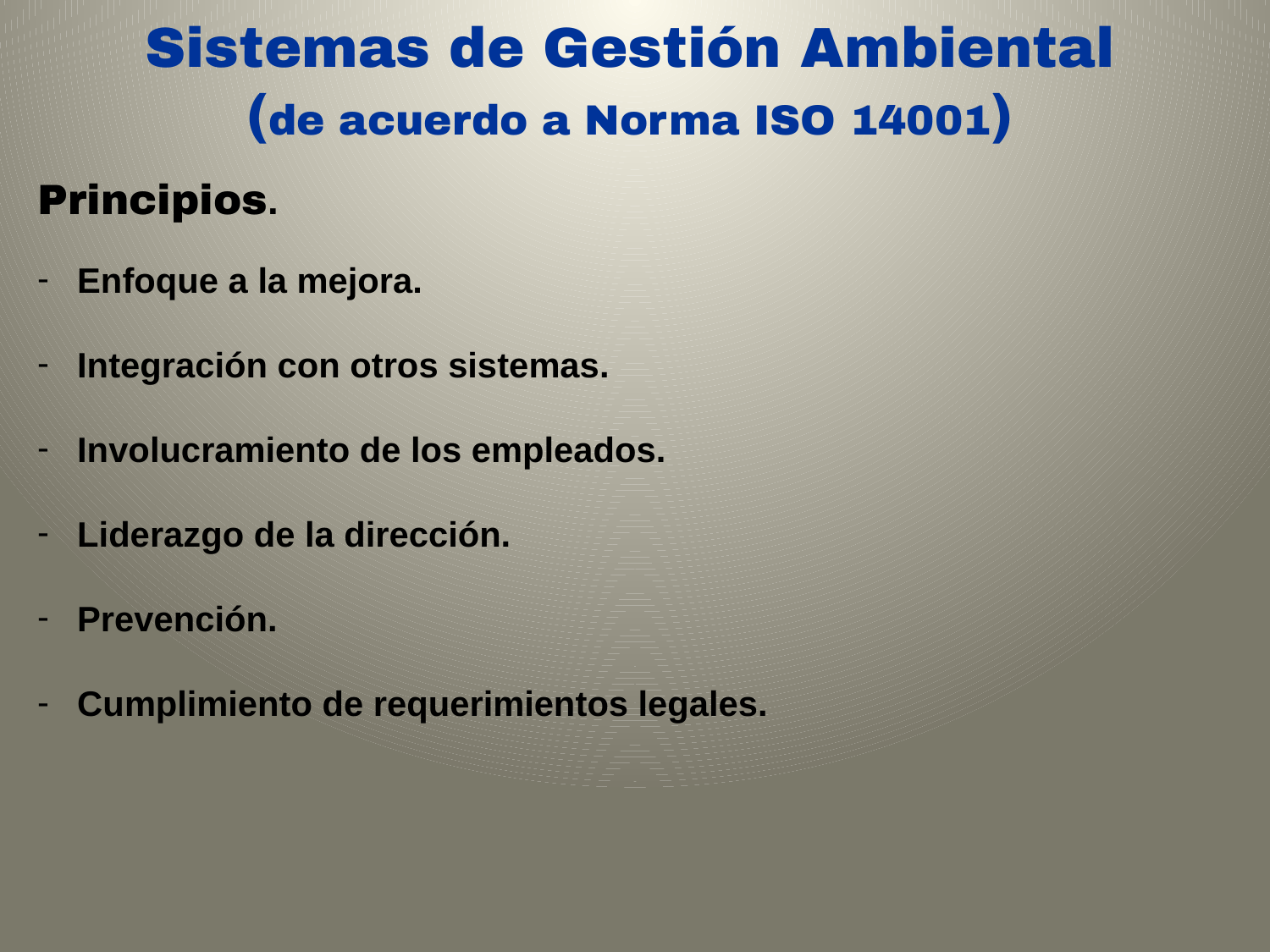

Sistemas de Gestión Ambiental
(de acuerdo a Norma ISO 14001)
Principios.

 Enfoque a la mejora.

 Integración con otros sistemas.

 Involucramiento de los empleados.

 Liderazgo de la dirección.

 Prevención.

 Cumplimiento de requerimientos legales.